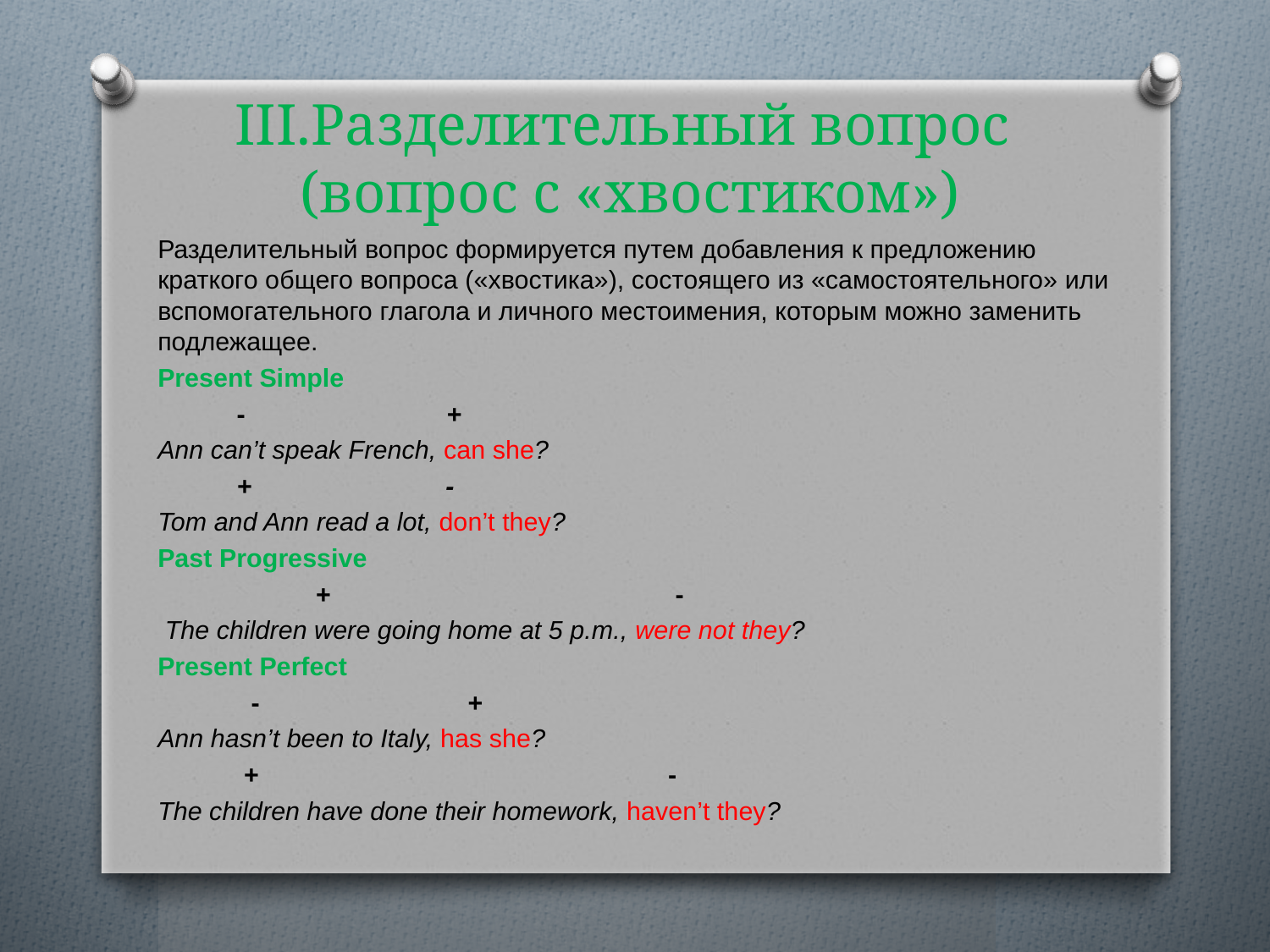

# III.Разделительный вопрос (вопрос с «хвостиком»)
Разделительный вопрос формируется путем добавления к предложению краткого общего вопроса («хвостика»), состоящего из «самостоятельного» или вспомогательного глагола и личного местоимения, которым можно заменить подлежащее.
Present Simple
           -                            +
Ann can’t speak French, can she?
           +                           -
Tom and Ann read a lot, don’t they?
Past Progressive
                      +                                                -
 The children were going home at 5 p.m., were not they?
Present Perfect
             -                             +
Ann hasn’t been to Italy, has she?
            +                                                         -
The children have done their homework, haven’t they?